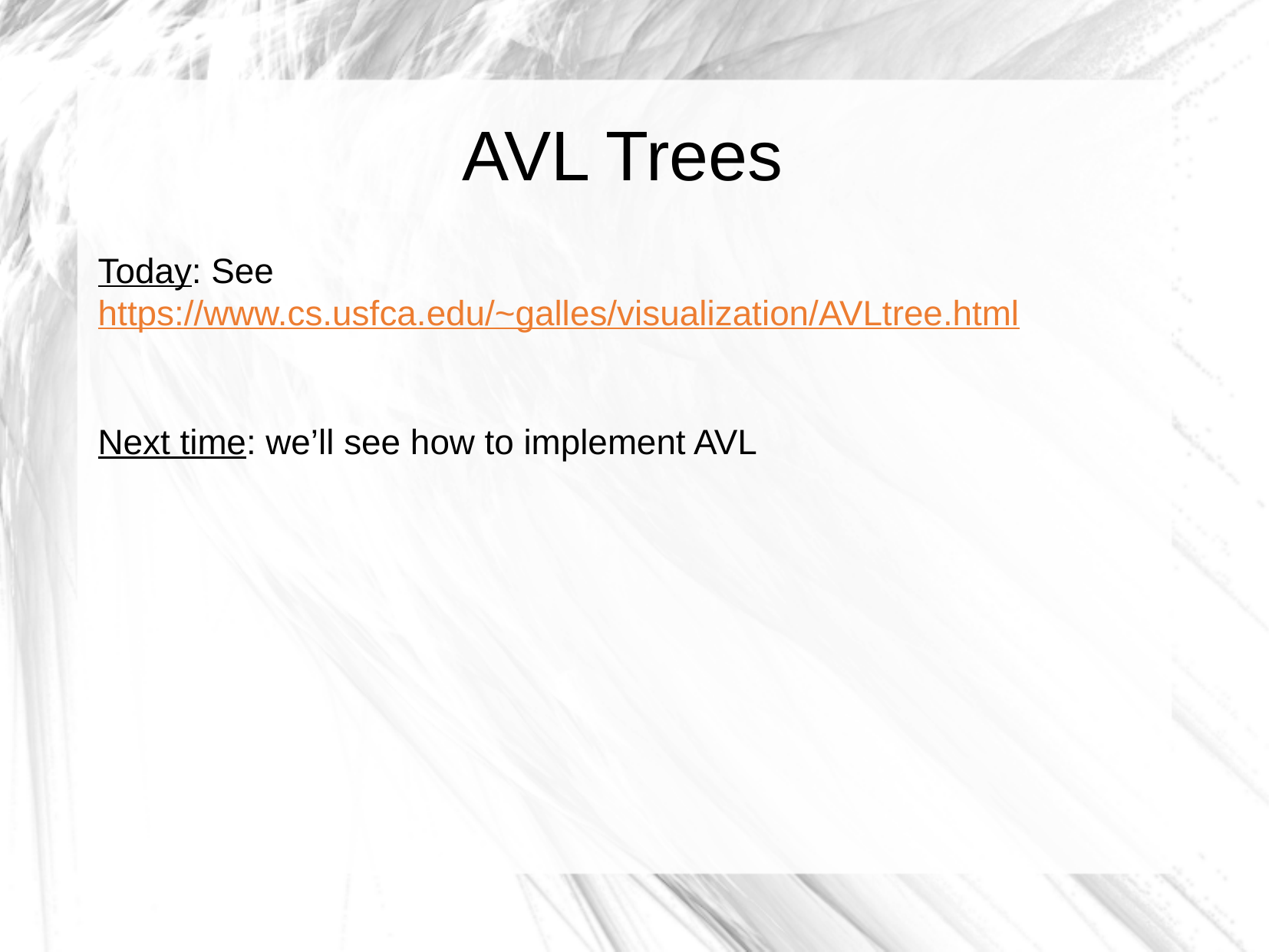

# AVL Trees
Today: See https://www.cs.usfca.edu/~galles/visualization/AVLtree.html

Next time: we’ll see how to implement AVL